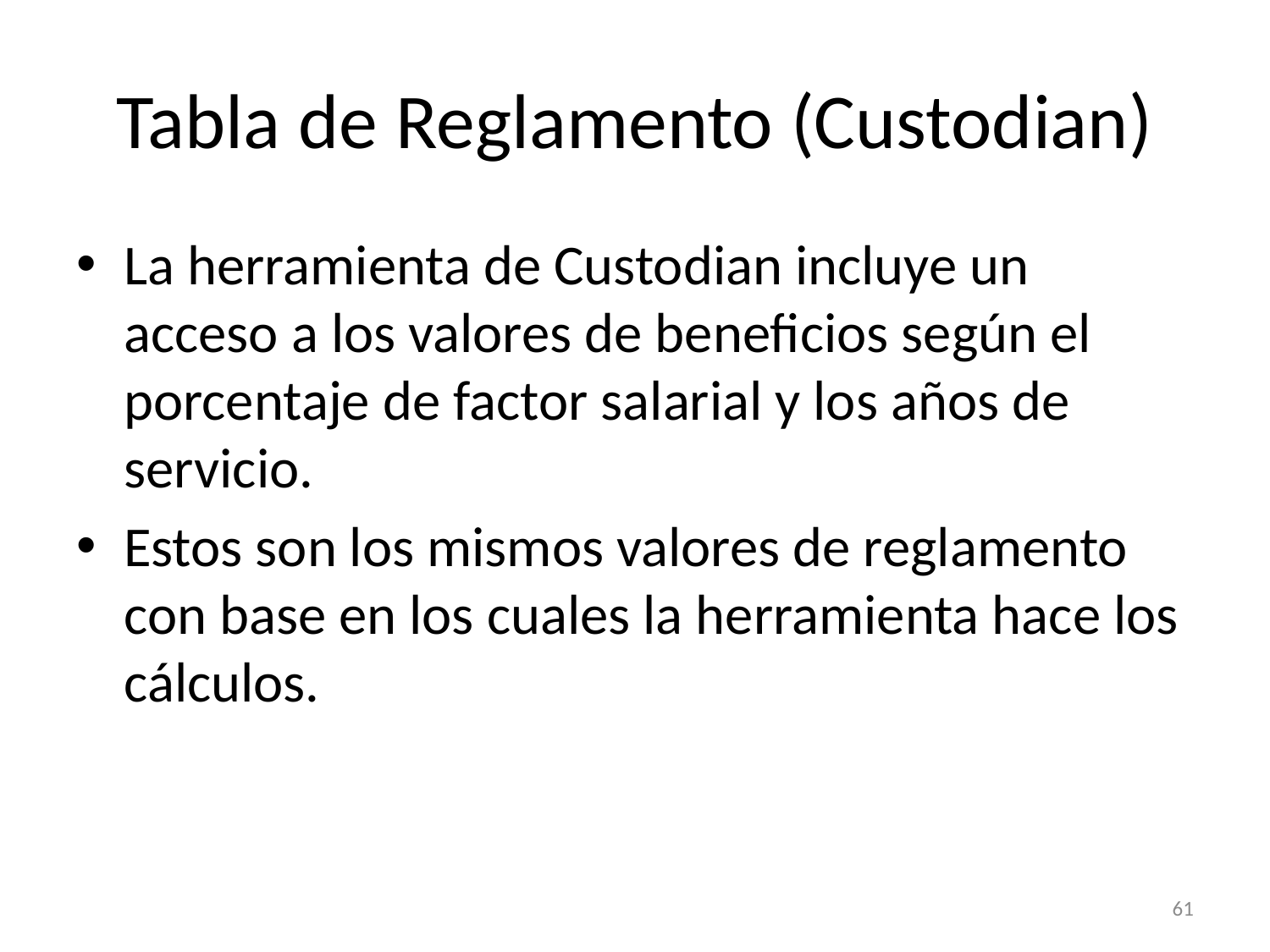

# Tabla de Reglamento (Custodian)
La herramienta de Custodian incluye un acceso a los valores de beneficios según el porcentaje de factor salarial y los años de servicio.
Estos son los mismos valores de reglamento con base en los cuales la herramienta hace los cálculos.
61